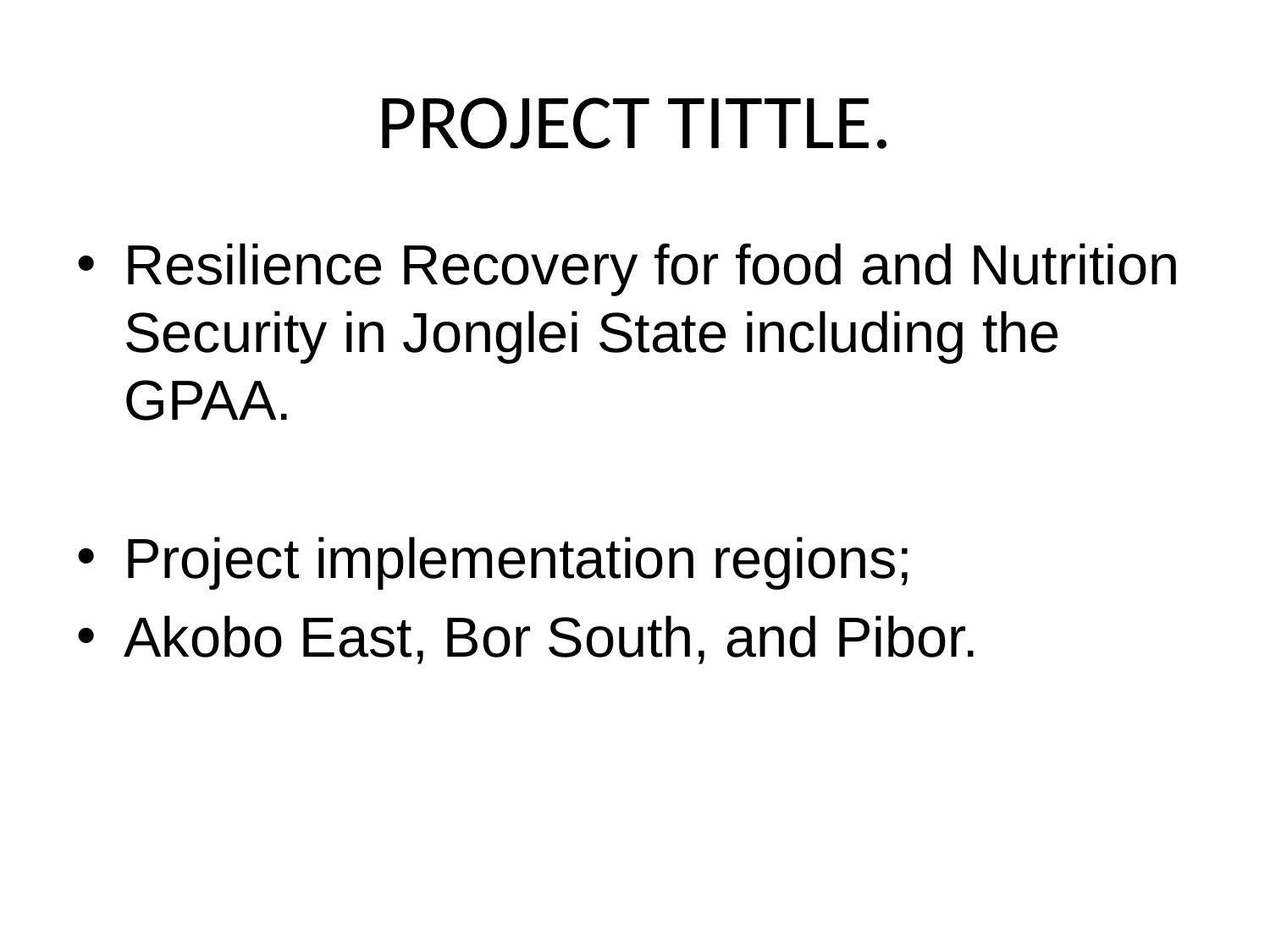

# PROJECT TITTLE.

Resilience Recovery for food and Nutrition Security in Jonglei State including the GPAA.

Project implementation regions;
Akobo East, Bor South, and Pibor.